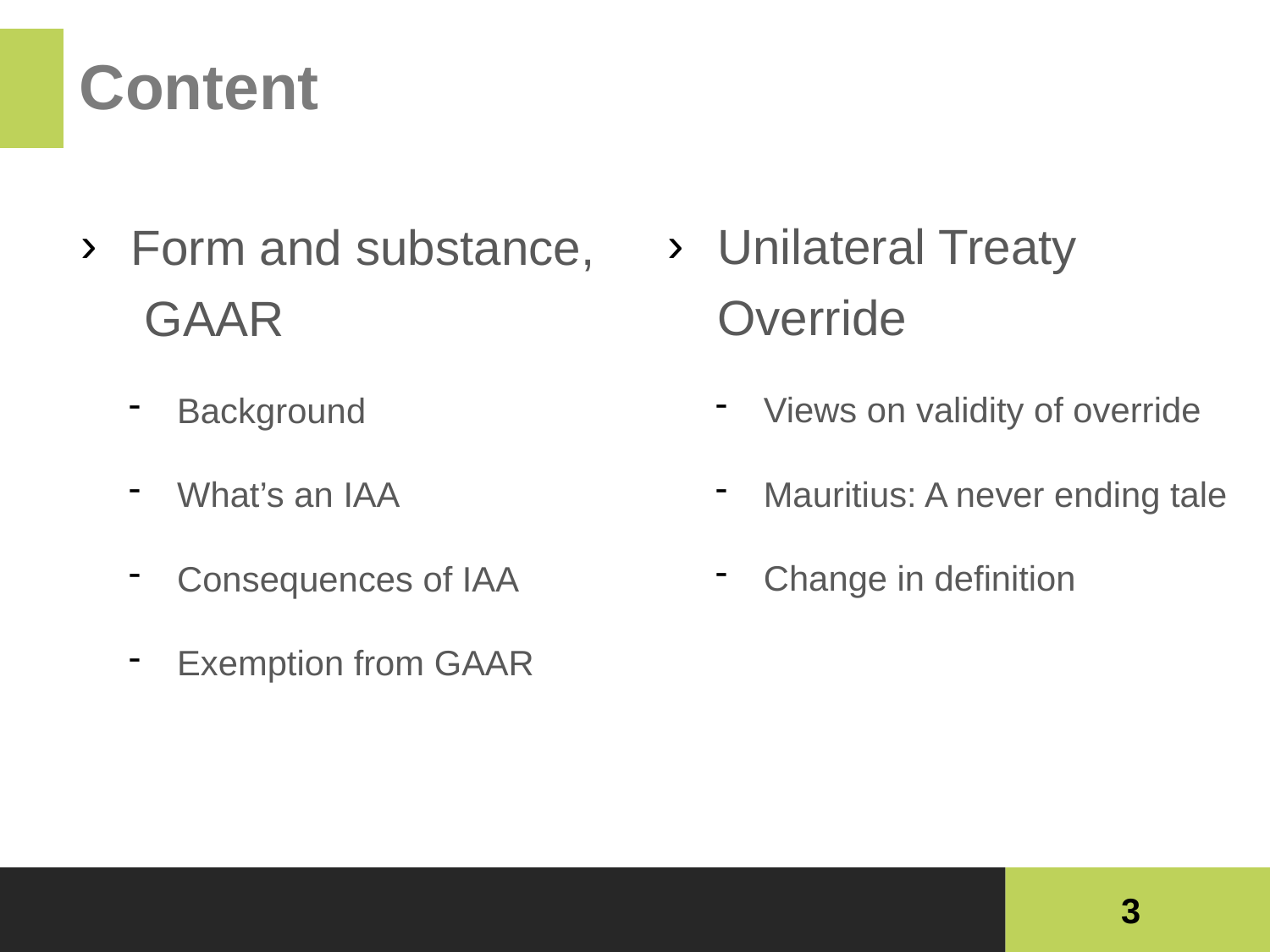

# Content
Unilateral Treaty Override
Views on validity of override
Mauritius: A never ending tale
Change in definition

Form and substance,  GAAR
Background
What’s an IAA
Consequences of IAA
Exemption from GAAR